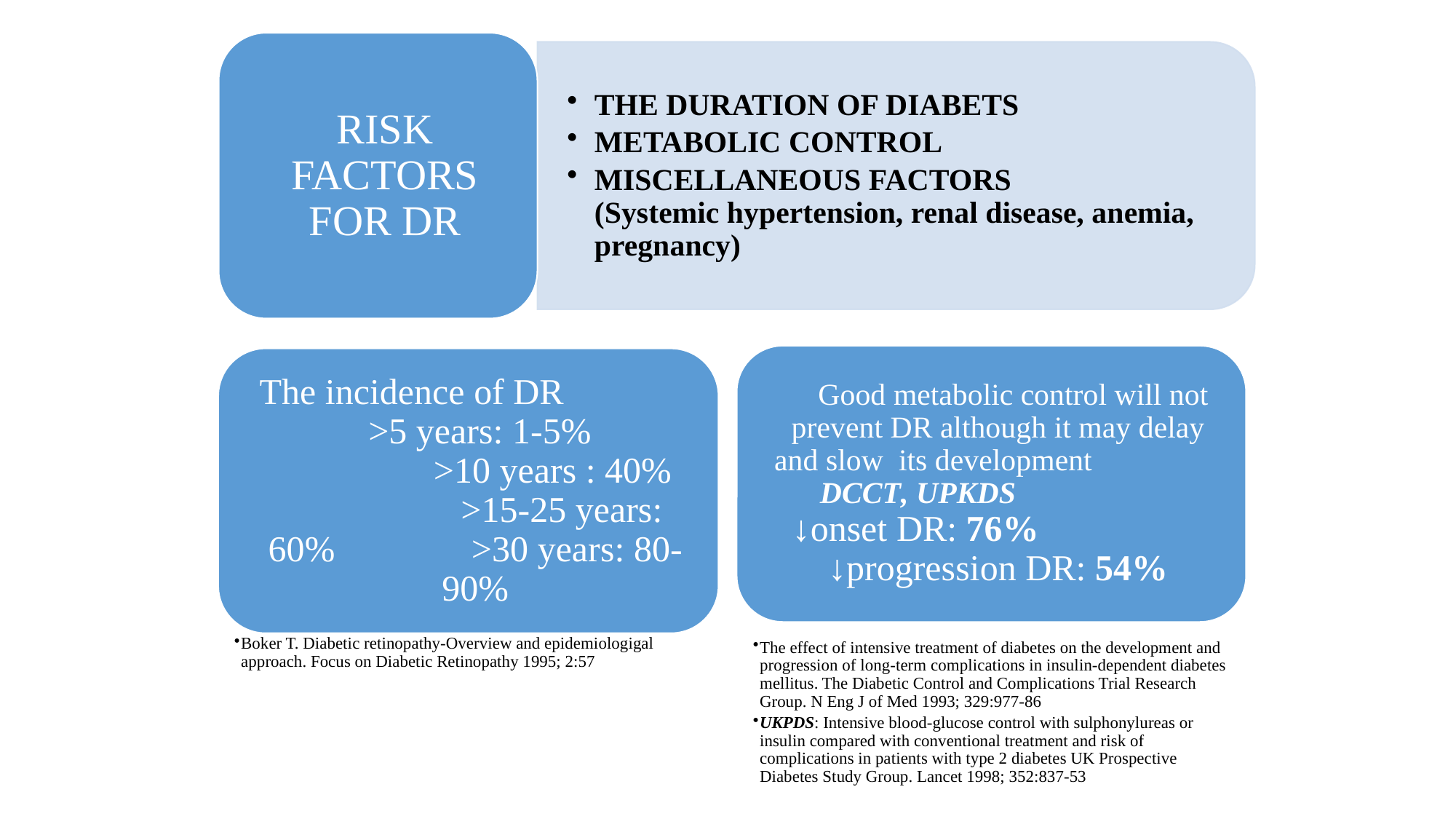

THE DURATION OF DIABETS
METABOLIC CONTROL
MISCELLANEOUS FACTORS                         (Systemic hypertension, renal disease, anemia, pregnancy)
RISK FACTORS FOR DR
The incidence of DR                           >5 years: 1-5%                               >10 years : 40%                      >15-25 years: 60%               >30 years: 80-90%
Boker T. Diabetic retinopathy-Overview and epidemiologigal approach. Focus on Diabetic Retinopathy 1995; 2:57

    Good metabolic control will not prevent DR although it may delay and slow  its development                        DCCT, UPKDS                             ↓onset DR: 76%                    ↓progression DR: 54%
The effect of intensive treatment of diabetes on the development and progression of long-term complications in insulin-dependent diabetes mellitus. The Diabetic Control and Complications Trial Research Group. N Eng J of Med 1993; 329:977-86
UKPDS: Intensive blood-glucose control with sulphonylureas or insulin compared with conventional treatment and risk of complications in patients with type 2 diabetes UK Prospective Diabetes Study Group. Lancet 1998; 352:837-53